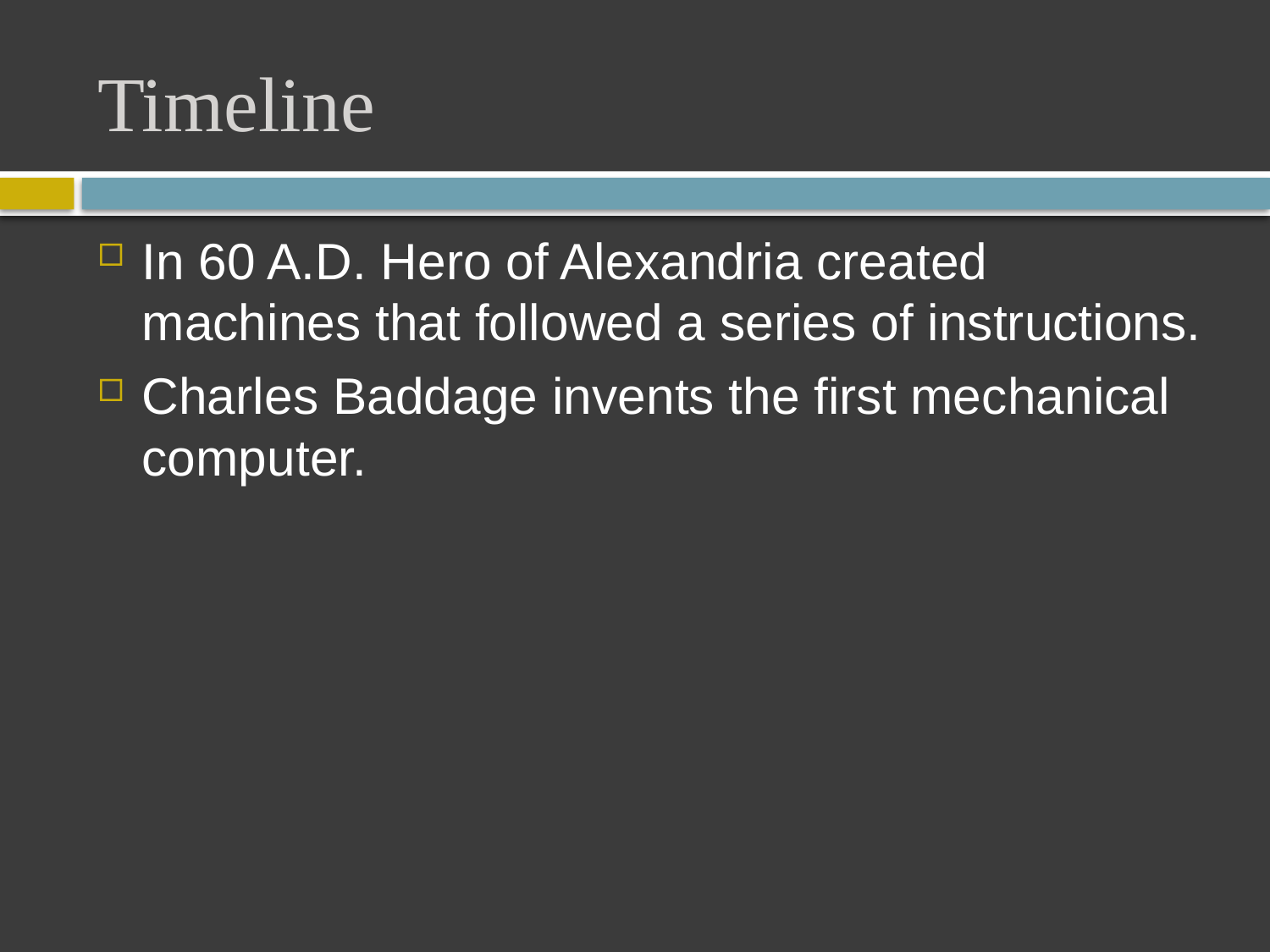

# Timeline
In 60 A.D. Hero of Alexandria created machines that followed a series of instructions.
Charles Baddage invents the first mechanical computer.